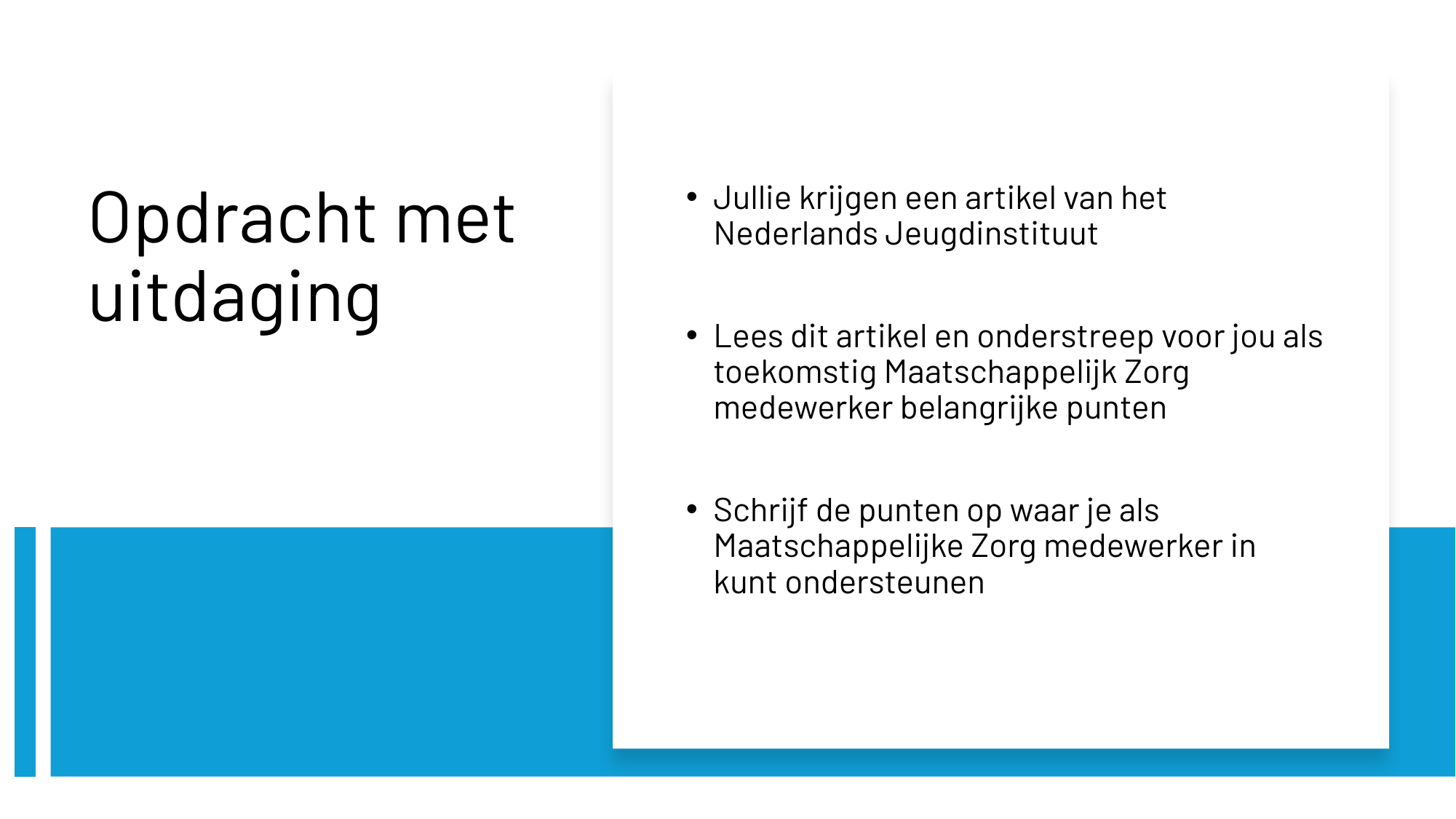

Jullie krijgen een artikel van het Nederlands Jeugdinstituut

Lees dit artikel en onderstreep voor jou als toekomstig Maatschappelijk Zorg medewerker belangrijke punten

Schrijf de punten op waar je als Maatschappelijke Zorg medewerker in kunt ondersteunen
# Opdracht met uitdaging